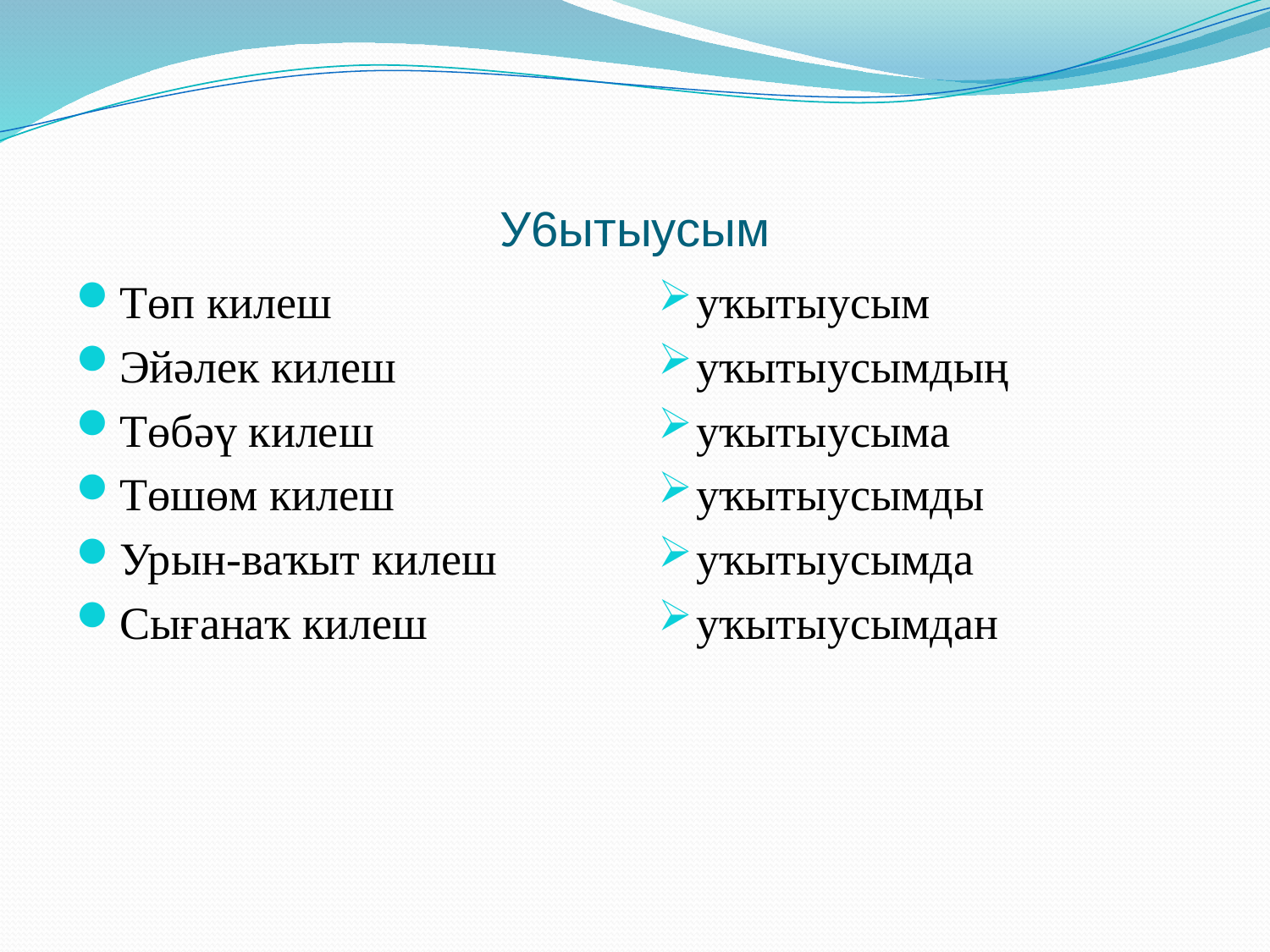

# У6ытыусым
Төп килеш
Эйәлек килеш
Төбәү килеш
Төшөм килеш
Урын-ваҡыт килеш
Сығанаҡ килеш

уҡытыусым
уҡытыусымдың
уҡытыусыма
уҡытыусымды
уҡытыусымда
уҡытыусымдан